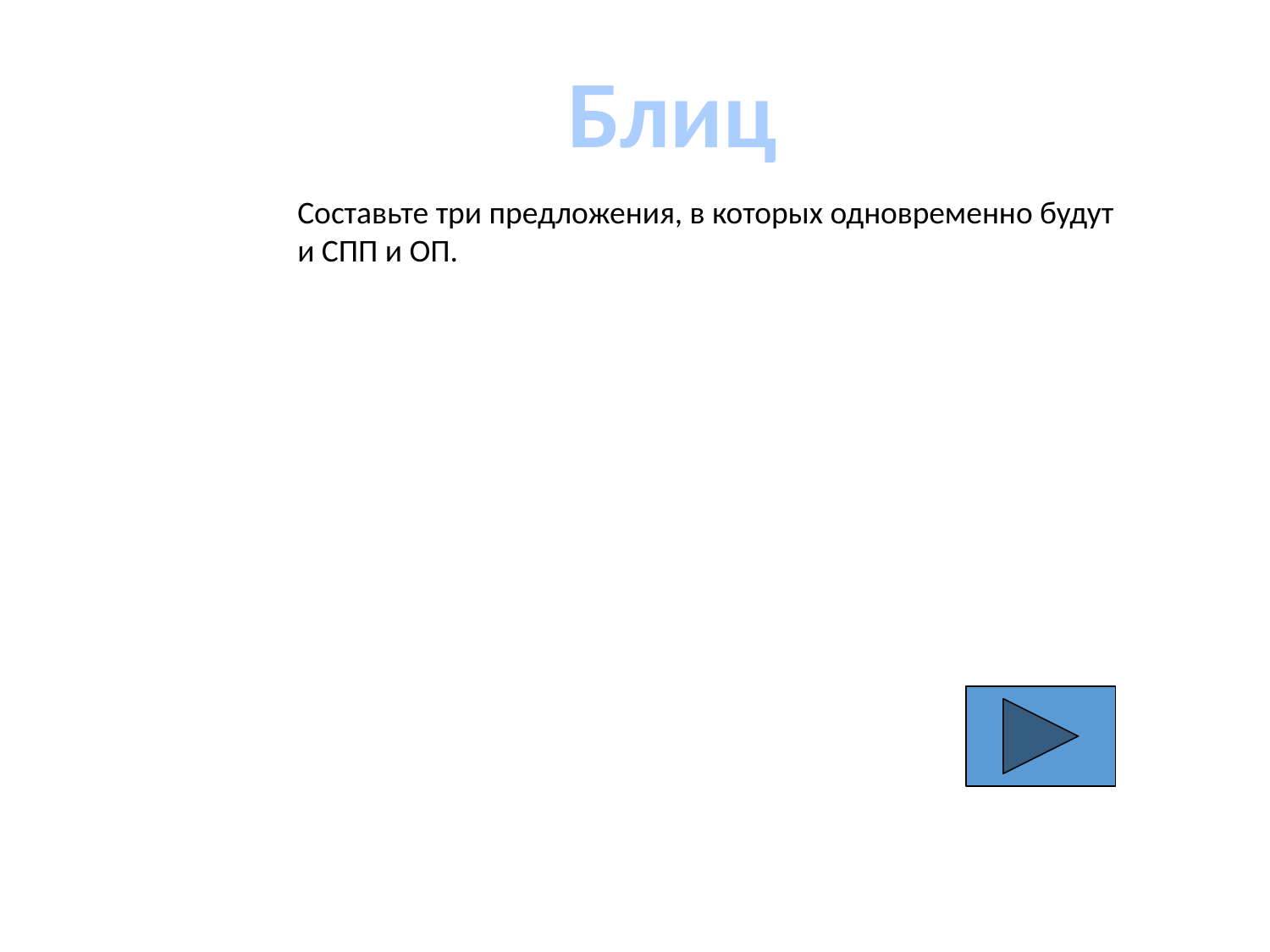

Блиц
Составьте три предложения, в которых одновременно будут и СПП и ОП.